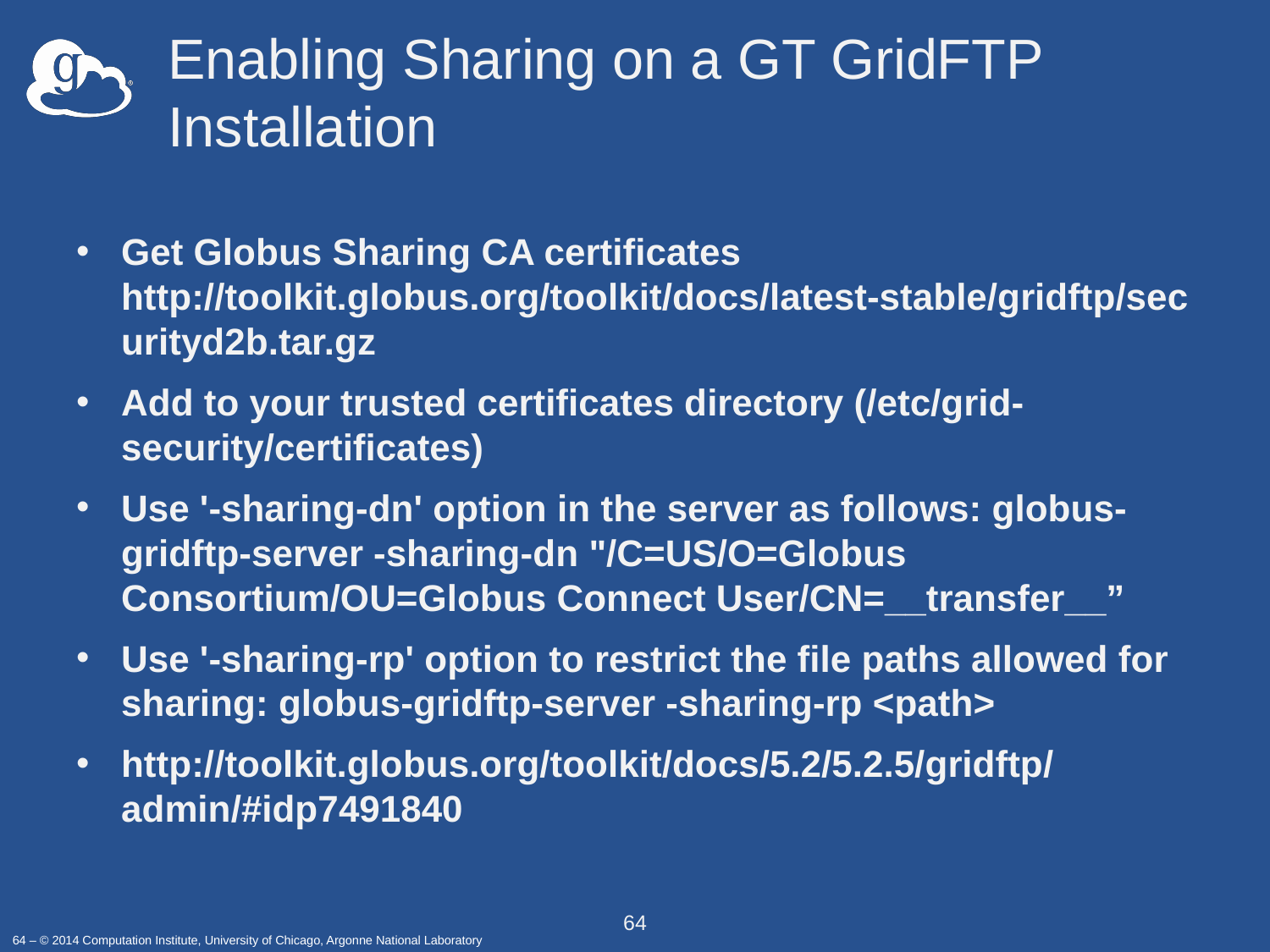

# Enabling Sharing on a GT GridFTP Installation
Get Globus Sharing CA certificates http://toolkit.globus.org/toolkit/docs/latest-stable/gridftp/securityd2b.tar.gz
Add to your trusted certificates directory (/etc/grid-security/certificates)
Use '-sharing-dn' option in the server as follows: globus-gridftp-server -sharing-dn "/C=US/O=Globus Consortium/OU=Globus Connect User/CN=__transfer__”
Use '-sharing-rp' option to restrict the file paths allowed for sharing: globus-gridftp-server -sharing-rp <path>
http://toolkit.globus.org/toolkit/docs/5.2/5.2.5/gridftp/admin/#idp7491840
64
64 – © 2014 Computation Institute, University of Chicago, Argonne National Laboratory